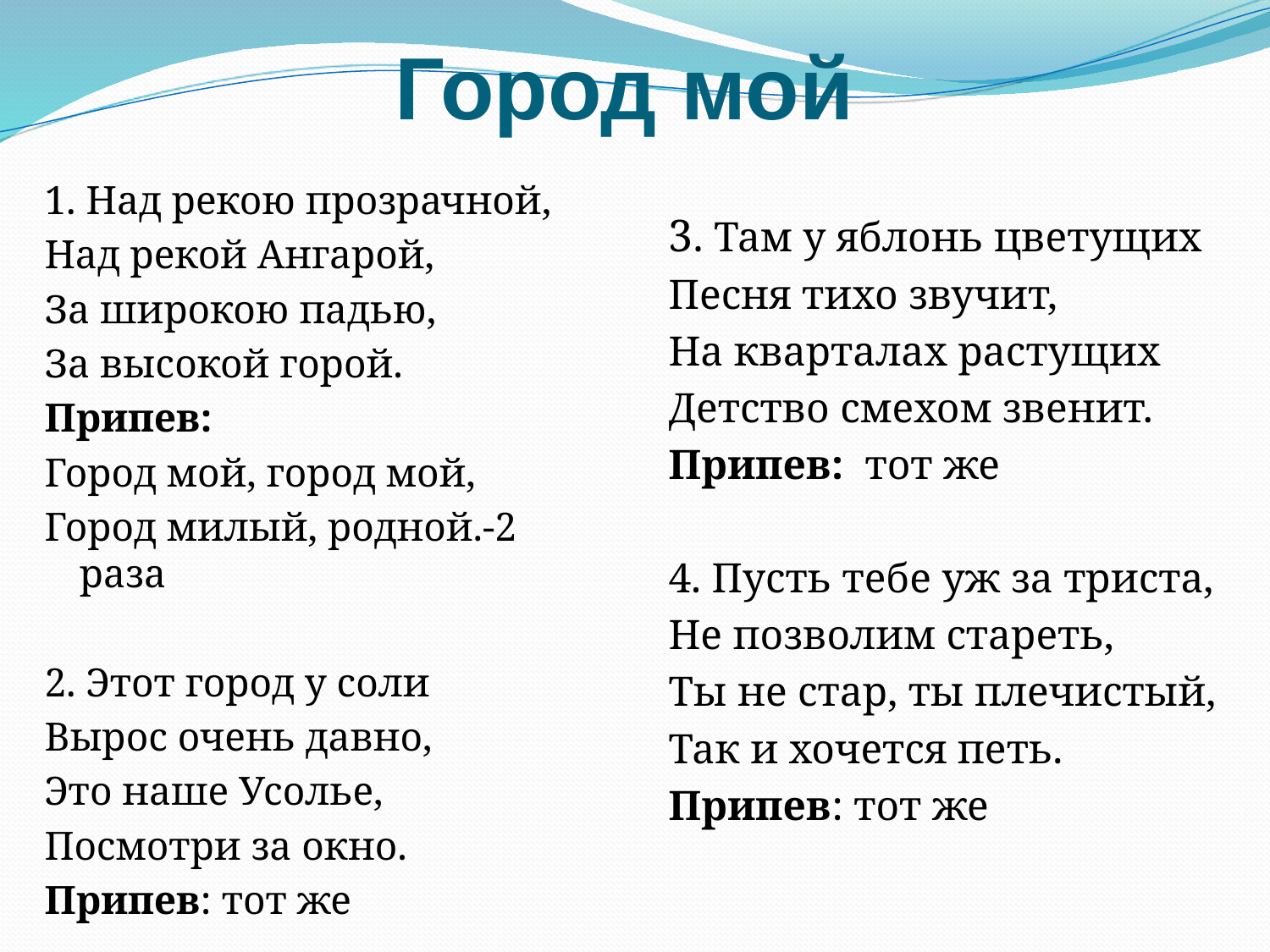

# Город мой
1. Над рекою прозрачной,
Над рекой Ангарой,
За широкою падью,
За высокой горой.
Припев:
Город мой, город мой,
Город милый, родной.-2 раза

2. Этот город у соли
Вырос очень давно,
Это наше Усолье,
Посмотри за окно.
Припев: тот же

3. Там у яблонь цветущих
Песня тихо звучит,
На кварталах растущих
Детство смехом звенит.
Припев:  тот же

4. Пусть тебе уж за триста,
Не позволим стареть,
Ты не стар, ты плечистый,
Так и хочется петь.
Припев: тот же